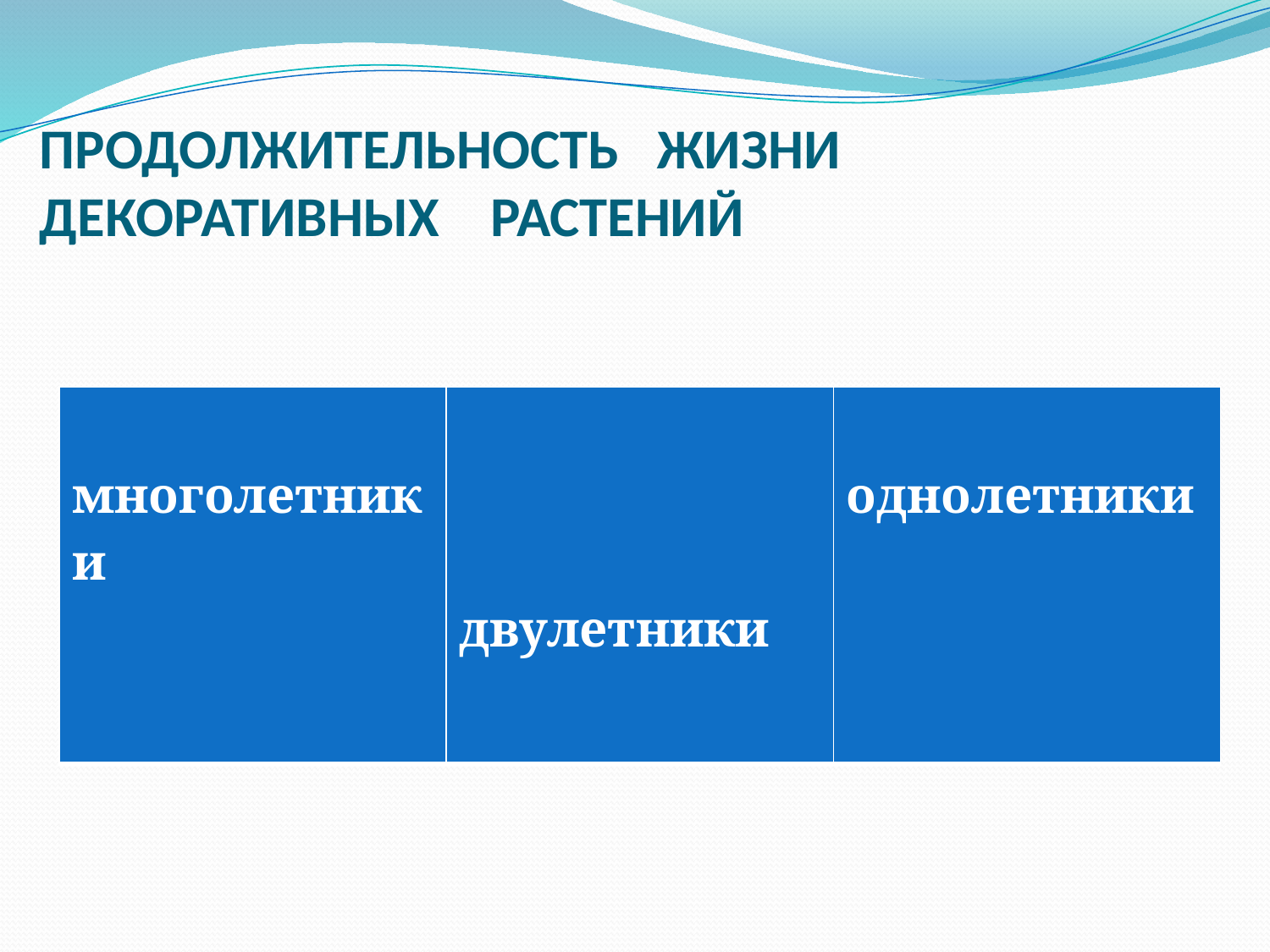

# ПРОДОЛЖИТЕЛЬНОСТЬ   ЖИЗНИ         ДЕКОРАТИВНЫХ    РАСТЕНИЙ
| многолетники | двулетники | однолетники |
| --- | --- | --- |